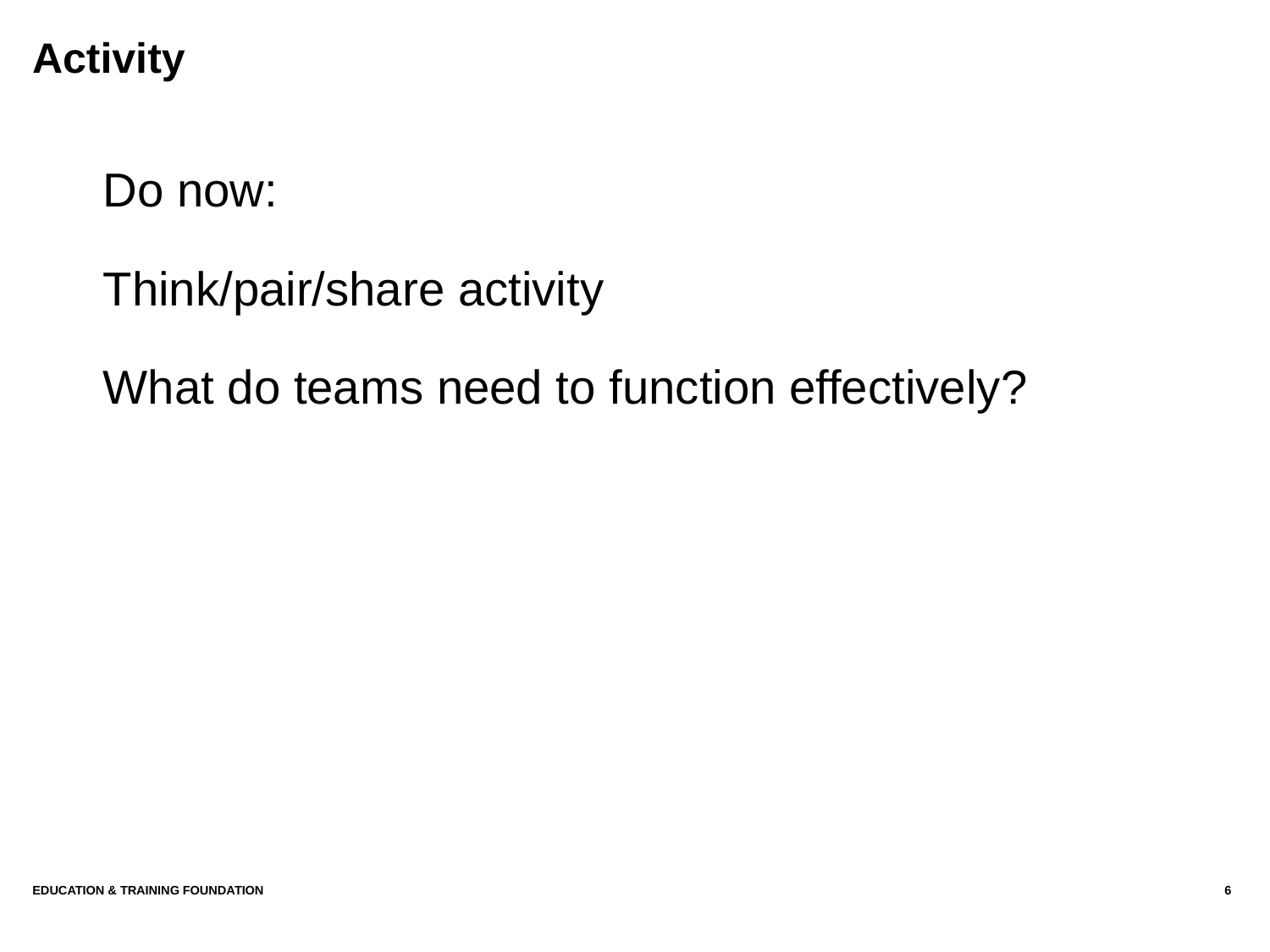

# Activity
Do now:

Think/pair/share activity

What do teams need to function effectively?
Education & Training Foundation
6